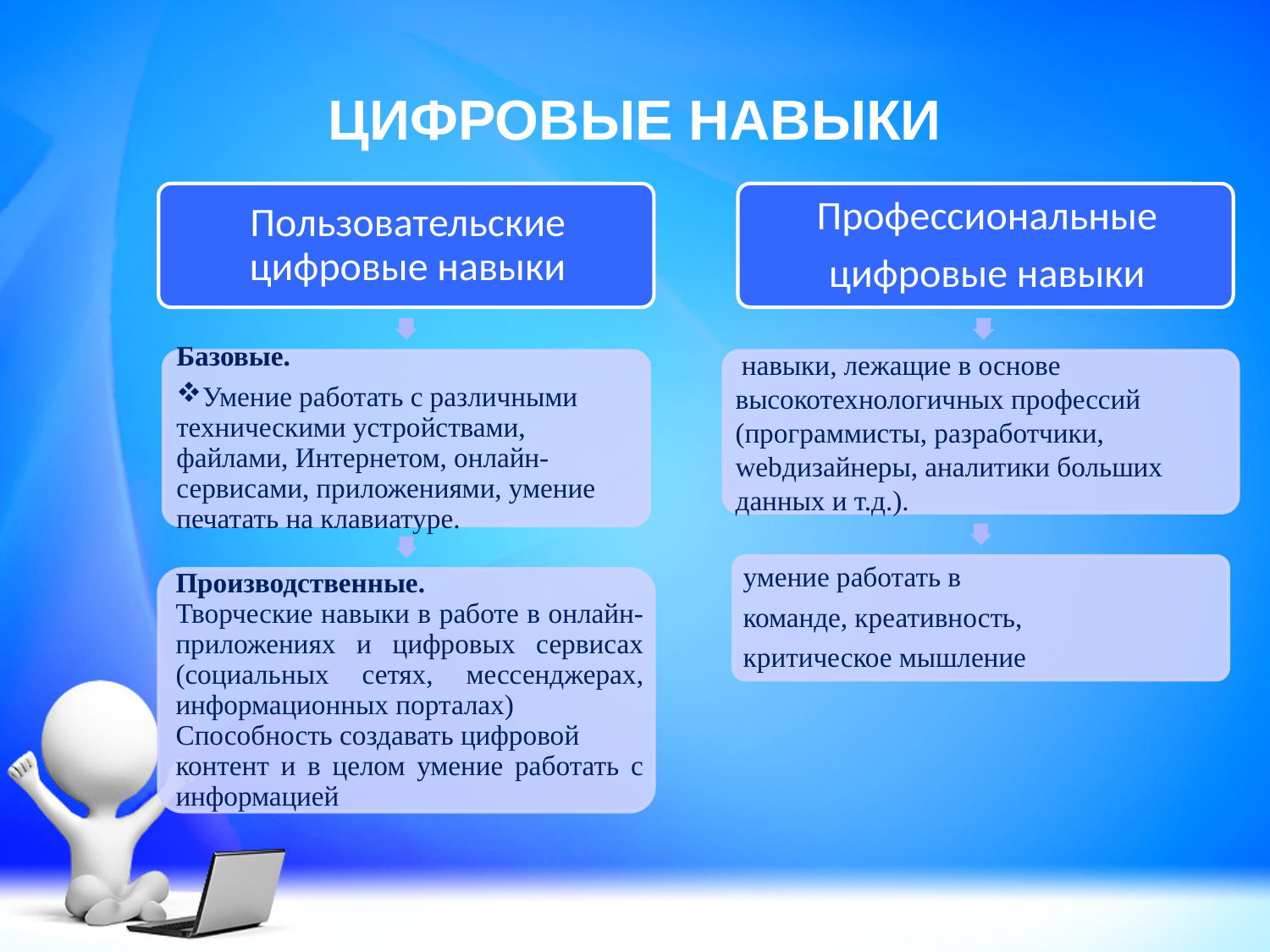

# ЦИФРОВЫЕ НАВЫКИ
Пользовательские цифровые навыки
Базовые.
Умение работать с различными техническими устройствами, файлами, Интернетом, онлайн-сервисами, приложениями, умение печатать на клавиатуре.
Производственные.
Творческие навыки в работе в онлайн-приложениях и цифровых сервисах (социальных сетях, мессенджерах, информационных порталах)
Способность создавать цифровой
контент и в целом умение работать с информацией
Профессиональные
цифровые навыки
 навыки, лежащие в основе высокотехнологичных профессий (программисты, разработчики, webдизайнеры, аналитики больших данных и т.д.).
умение работать в
команде, креативность,
критическое мышление